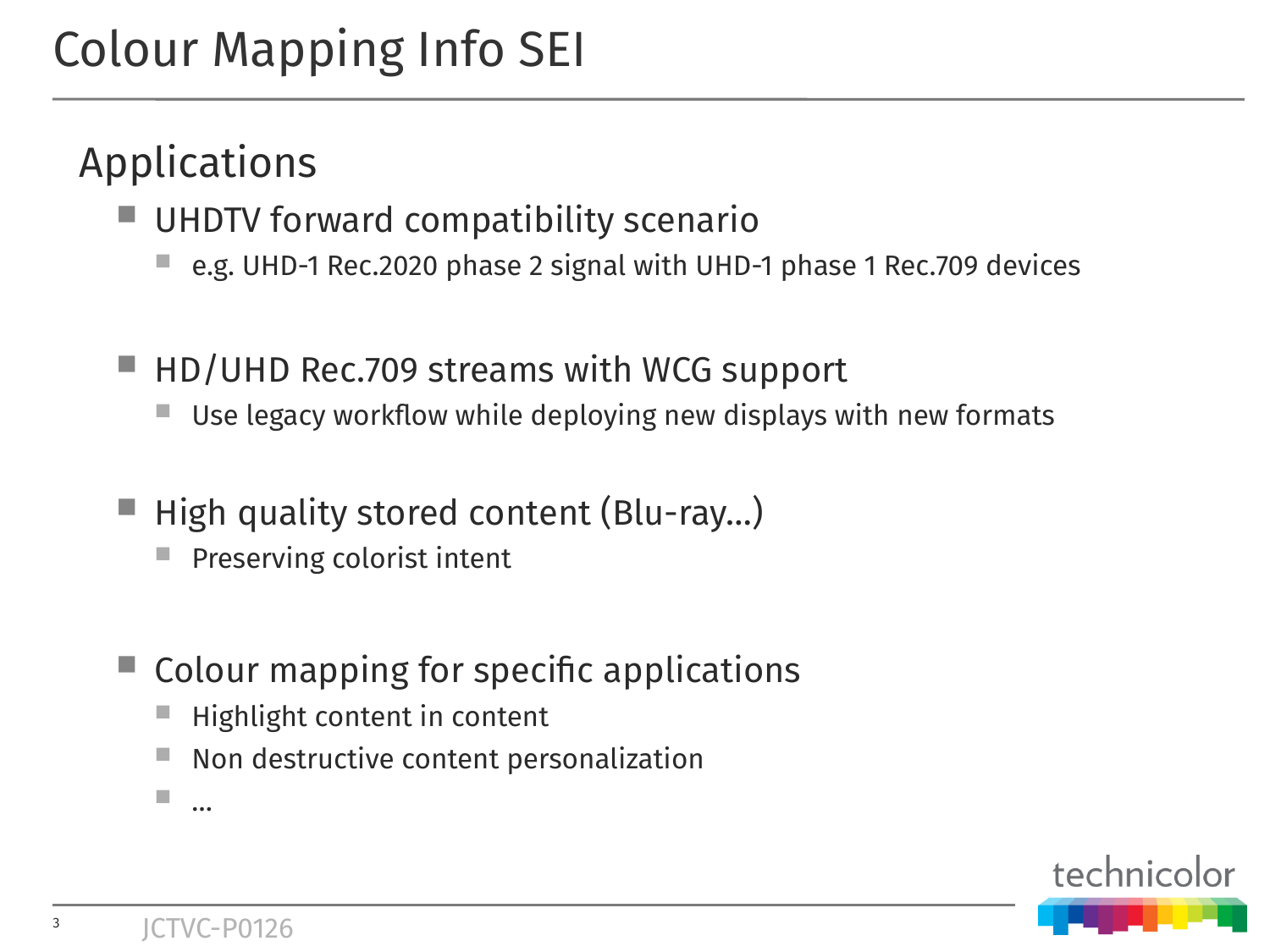

# Colour Mapping Info SEI
Applications
UHDTV forward compatibility scenario
e.g. UHD-1 Rec.2020 phase 2 signal with UHD-1 phase 1 Rec.709 devices

HD/UHD Rec.709 streams with WCG support
Use legacy workflow while deploying new displays with new formats

High quality stored content (Blu-ray…)
Preserving colorist intent

Colour mapping for specific applications
Highlight content in content
Non destructive content personalization
…

JCTVC-P0126
3